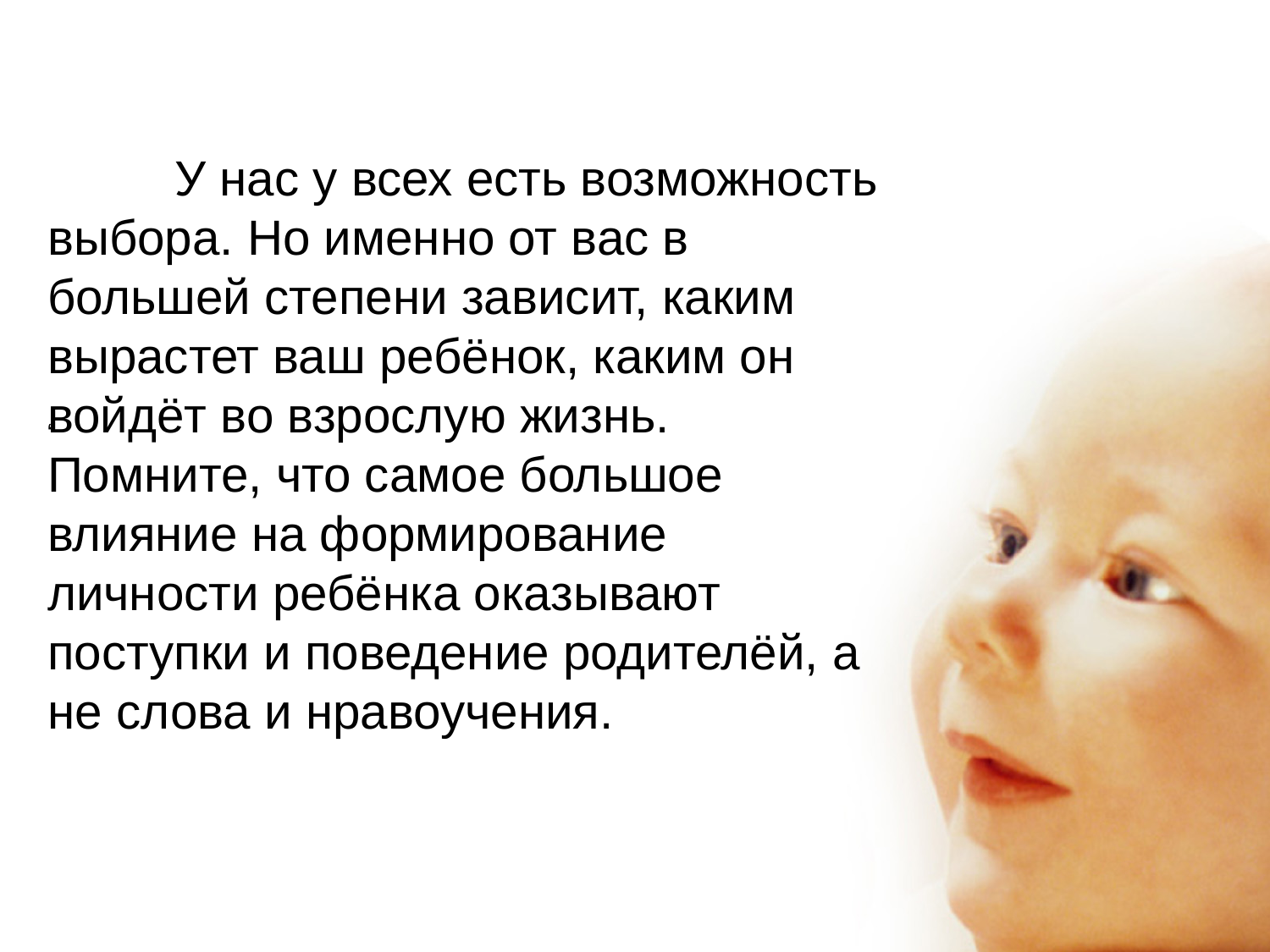

У нас у всех есть возможность выбора. Но именно от вас в большей степени зависит, каким вырастет ваш ребёнок, каким он войдёт во взрослую жизнь. 	Помните, что самое большое влияние на формирование личности ребёнка оказывают поступки и поведение родителёй, а не слова и нравоучения.
“